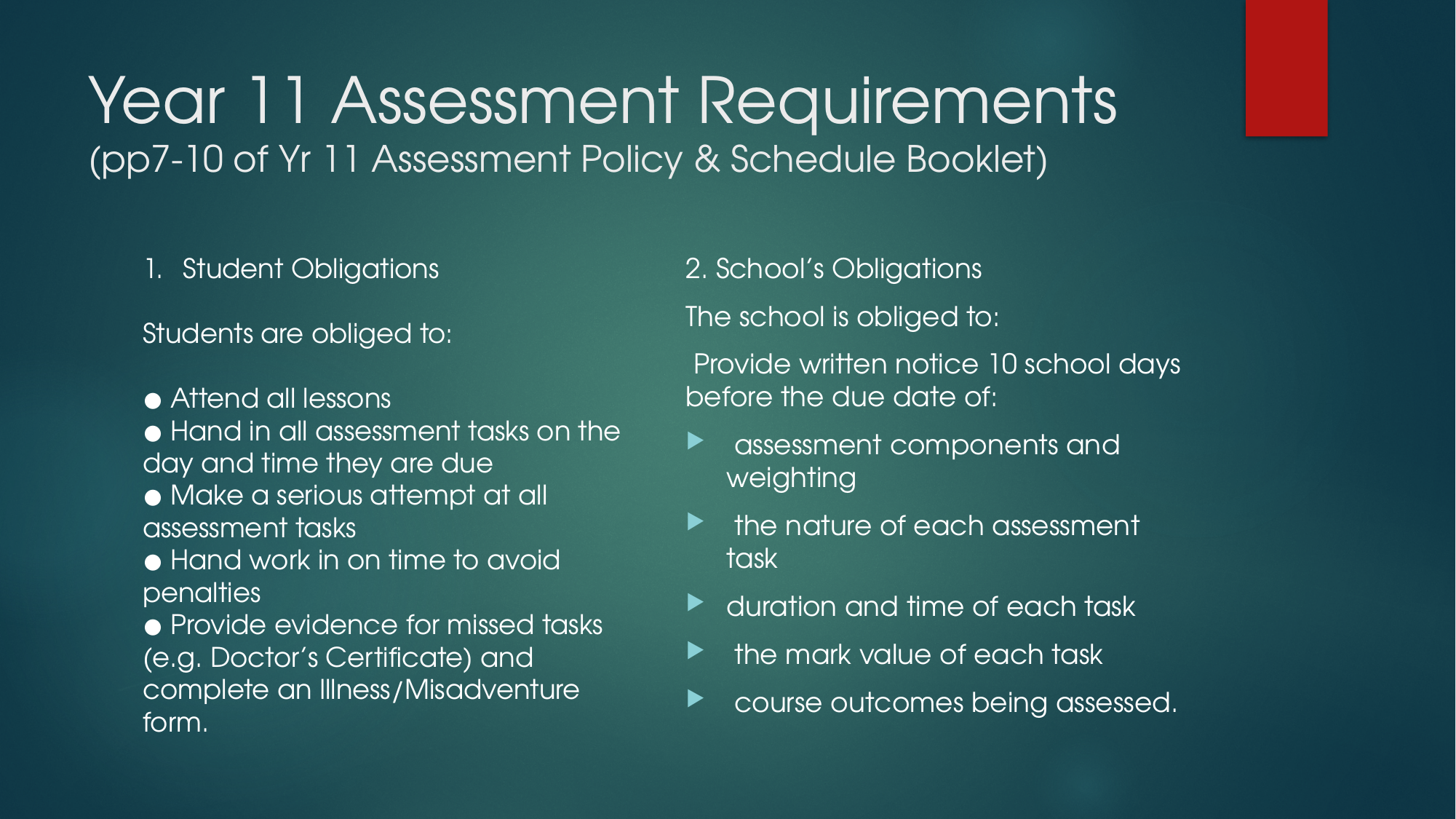

# Year 11 Assessment Requirements (pp7-10 of Yr 11 Assessment Policy & Schedule Booklet)
2. School’s Obligations
The school is obliged to:
 Provide written notice 10 school days before the due date of:
 assessment components and weighting
 the nature of each assessment task
duration and time of each task
 the mark value of each task
 course outcomes being assessed.
Student Obligations

Students are obliged to:

● Attend all lessons
● Hand in all assessment tasks on the day and time they are due
● Make a serious attempt at all assessment tasks
● Hand work in on time to avoid penalties
● Provide evidence for missed tasks (e.g. Doctor’s Certificate) and complete an Illness/Misadventure form.